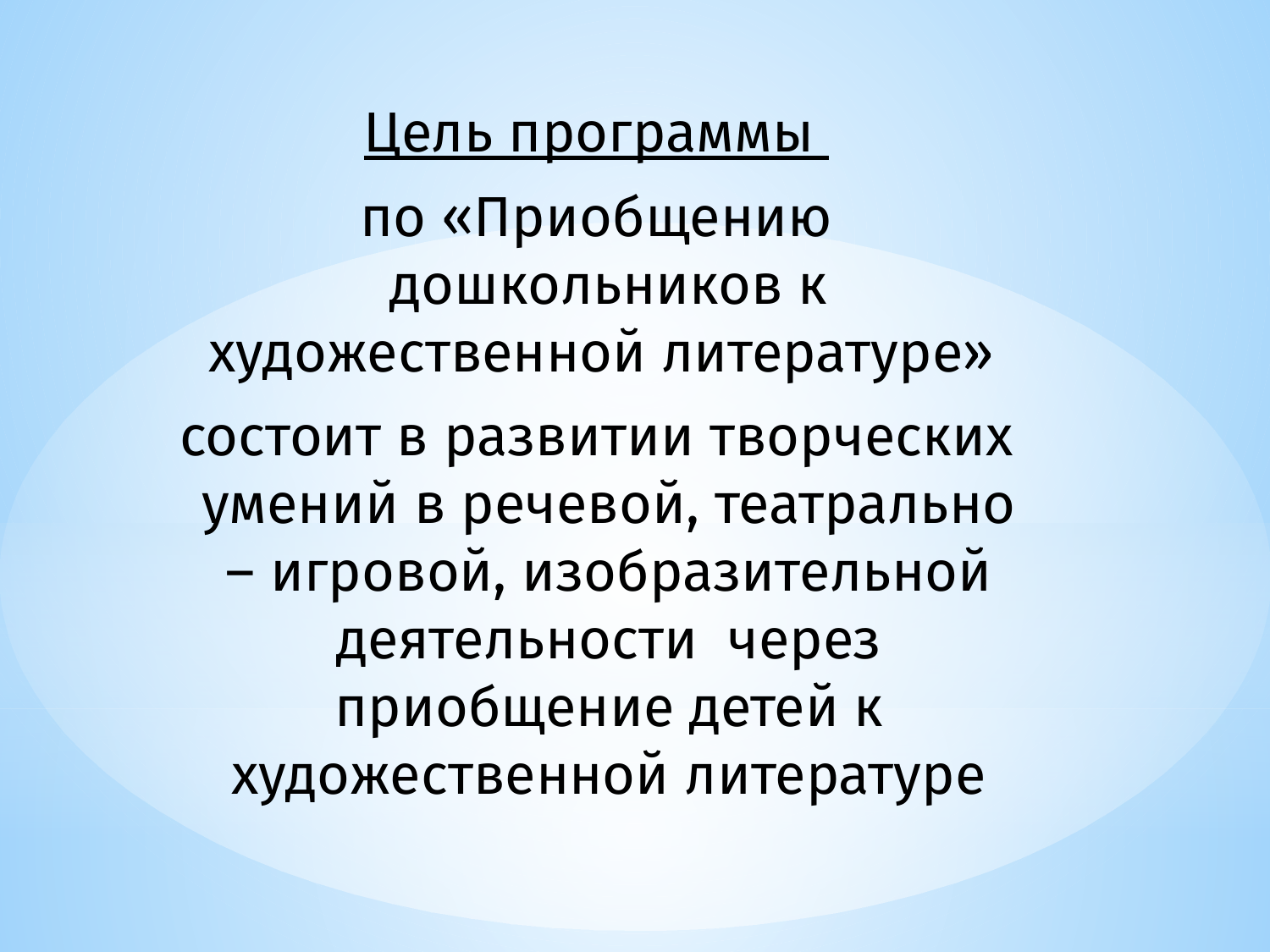

Цель программы
по «Приобщению дошкольников к художественной литературе»
состоит в развитии творческих умений в речевой, театрально – игровой, изобразительной деятельности  через приобщение детей к художественной литературе
#